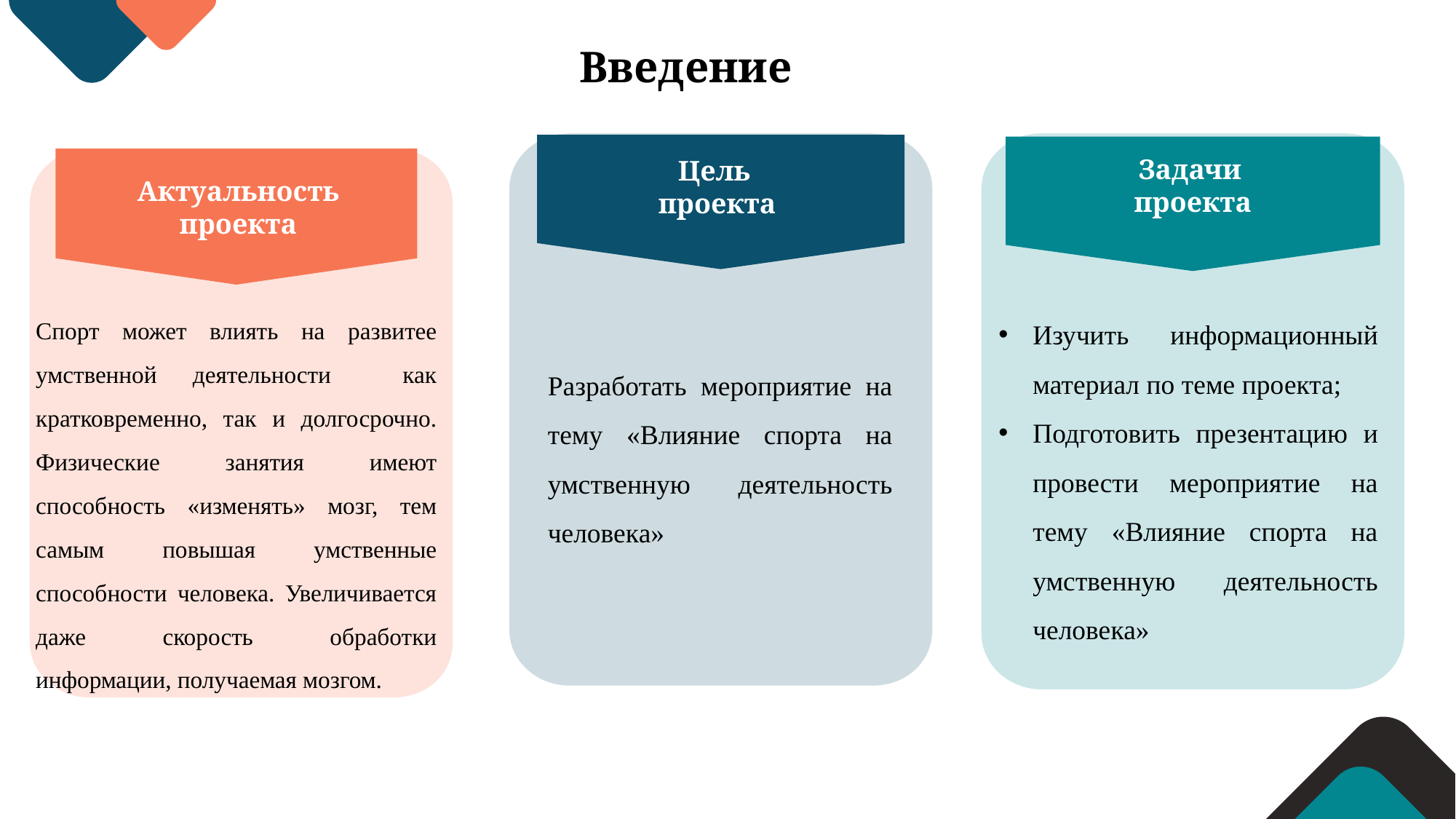

Введение

Задачи
проекта

Цель
проекта
Актуальность
проекта
Спорт может влиять на развитее умственной деятельности  как кратковременно, так и долгосрочно. Физические занятия имеют способность «изменять» мозг, тем самым повышая умственные способности человека. Увеличивается даже скорость обработки информации, получаемая мозгом.
Изучить информационный материал по теме проекта;
Подготовить презентацию и провести мероприятие на тему «Влияние спорта на умственную деятельность человека»
Разработать мероприятие на тему «Влияние спорта на умственную деятельность человека»